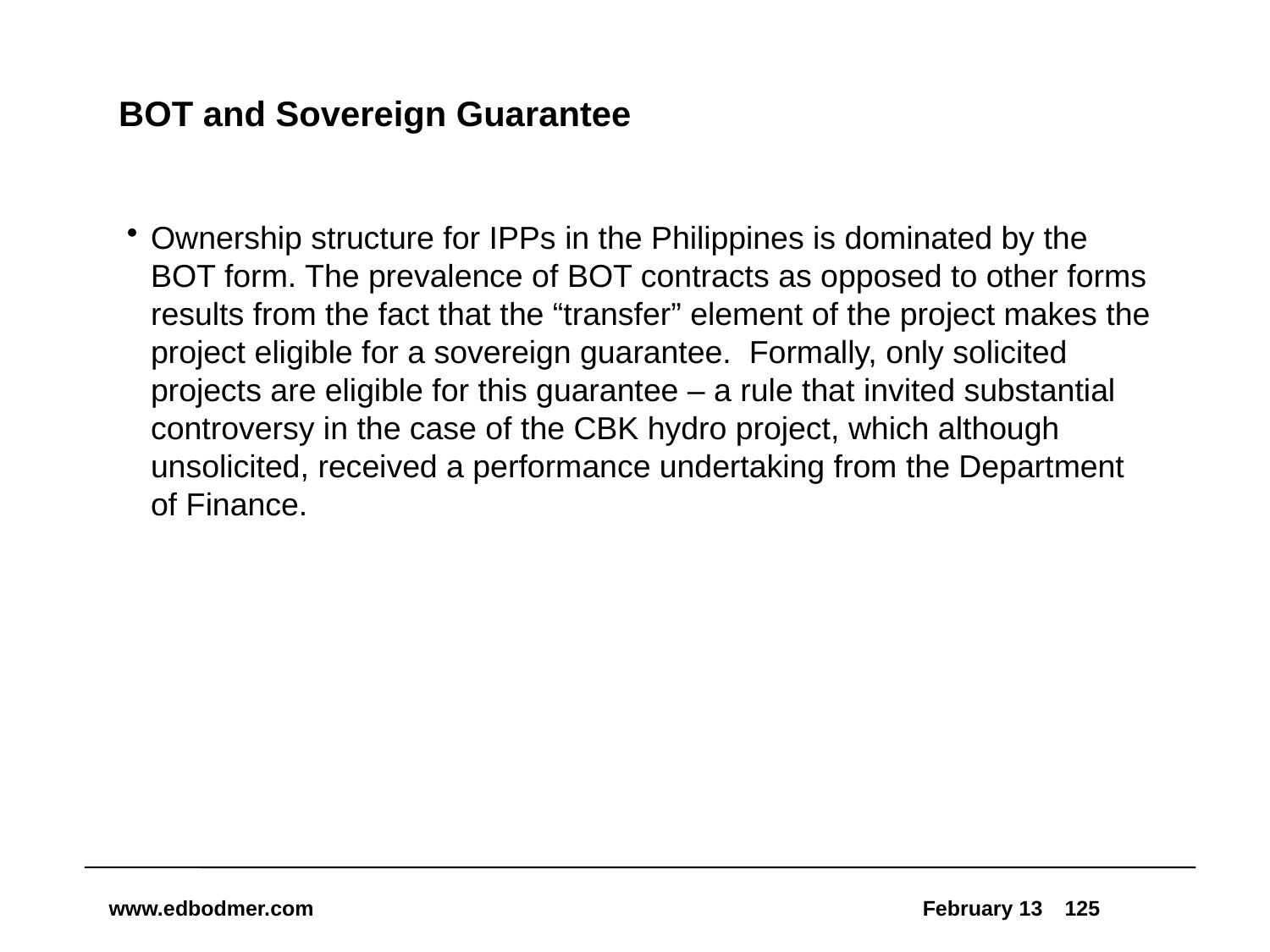

# BOT and Sovereign Guarantee
Ownership structure for IPPs in the Philippines is dominated by the BOT form. The prevalence of BOT contracts as opposed to other forms results from the fact that the “transfer” element of the project makes the project eligible for a sovereign guarantee.  Formally, only solicited projects are eligible for this guarantee – a rule that invited substantial controversy in the case of the CBK hydro project, which although unsolicited, received a performance undertaking from the Department of Finance.